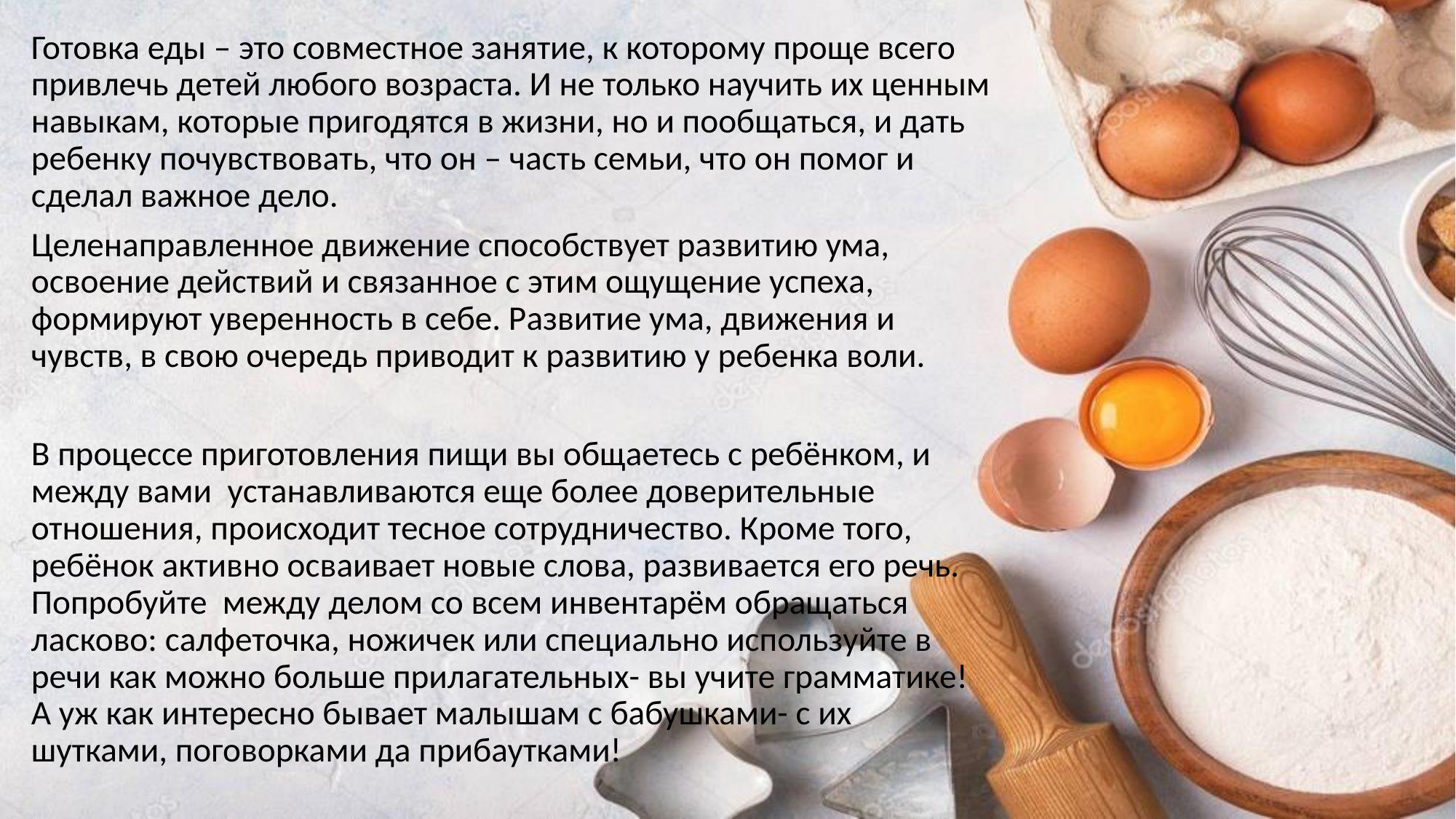

Готовка еды – это совместное занятие, к которому проще всего привлечь детей любого возраста. И не только научить их ценным навыкам, которые пригодятся в жизни, но и пообщаться, и дать ребенку почувствовать, что он – часть семьи, что он помог и сделал важное дело.
Целенаправленное движение способствует развитию ума, освоение действий и связанное с этим ощущение успеха, формируют уверенность в себе. Развитие ума, движения и чувств, в свою очередь приводит к развитию у ребенка воли.

В процессе приготовления пищи вы общаетесь с ребёнком, и между вами  устанавливаются еще более доверительные отношения, происходит тесное сотрудничество. Кроме того, ребёнок активно осваивает новые слова, развивается его речь. Попробуйте  между делом со всем инвентарём обращаться ласково: салфеточка, ножичек или специально используйте в речи как можно больше прилагательных- вы учите грамматике! А уж как интересно бывает малышам с бабушками- с их шутками, поговорками да прибаутками!